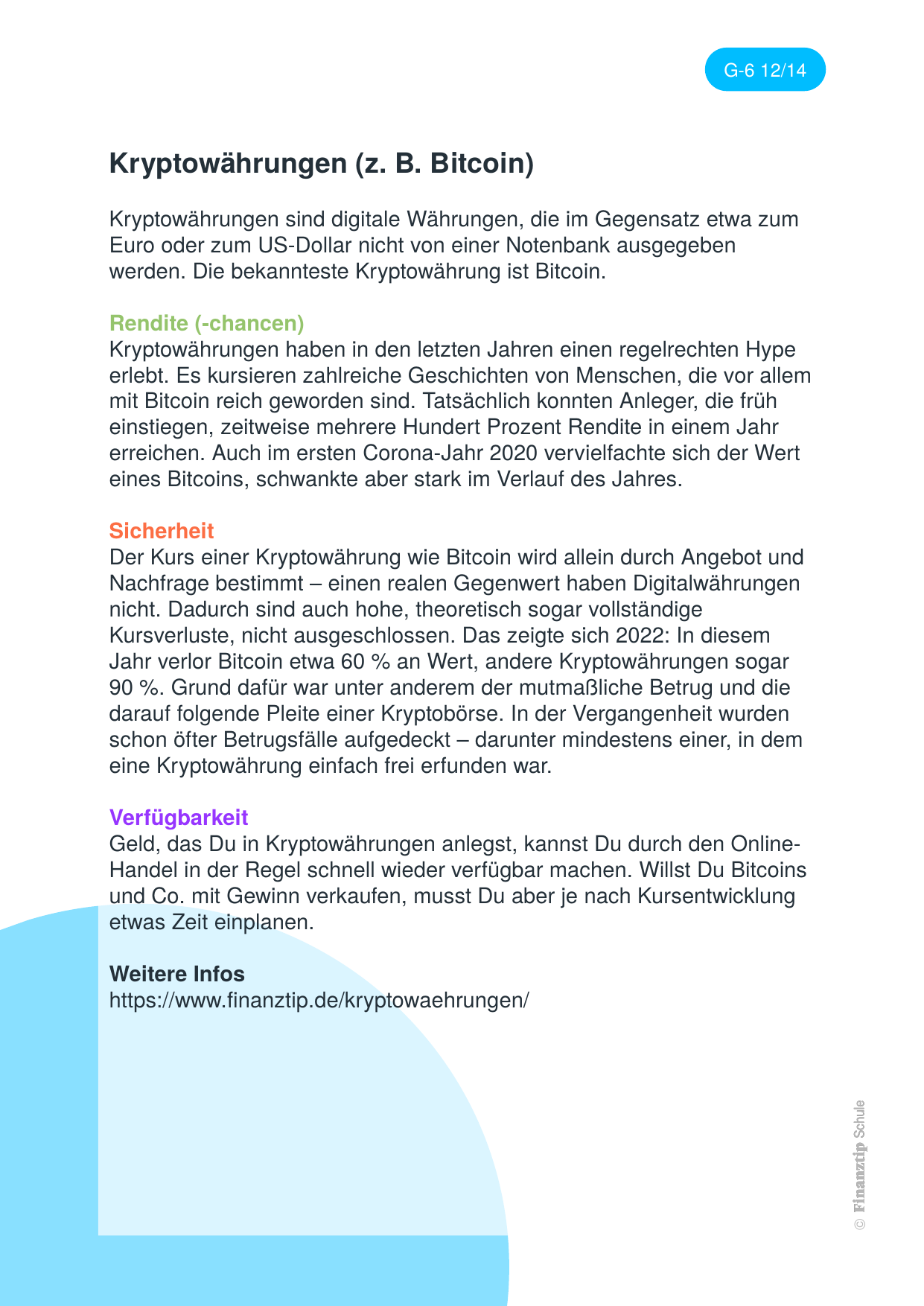

Kryptowährungen (z. B. Bitcoin)

Kryptowährungen sind digitale Währungen, die im Gegensatz etwa zum Euro oder zum US-Dollar nicht von einer Notenbank ausgegeben werden. Die bekannteste Kryptowährung ist Bitcoin.

Rendite (-chancen)
Kryptowährungen haben in den letzten Jahren einen regelrechten Hype erlebt. Es kursieren zahlreiche Geschichten von Menschen, die vor allem mit Bitcoin reich geworden sind. Tatsächlich konnten Anleger, die früh einstiegen, zeitweise mehrere Hundert Prozent Rendite in einem Jahr erreichen. Auch im ersten Corona-Jahr 2020 vervielfachte sich der Wert eines Bitcoins, schwankte aber stark im Verlauf des Jahres.

Sicherheit
Der Kurs einer Kryptowährung wie Bitcoin wird allein durch Angebot und Nachfrage bestimmt – einen realen Gegenwert haben Digitalwährungen nicht. Dadurch sind auch hohe, theoretisch sogar vollständige Kursverluste, nicht ausgeschlossen. Das zeigte sich 2022: In diesem Jahr verlor Bitcoin etwa 60 % an Wert, andere Kryptowährungen sogar 90 %. Grund dafür war unter anderem der mutmaßliche Betrug und die darauf folgende Pleite einer Kryptobörse. In der Vergangenheit wurden schon öfter Betrugsfälle aufgedeckt – darunter mindestens einer, in dem eine Kryptowährung einfach frei erfunden war.

Verfügbarkeit
Geld, das Du in Kryptowährungen anlegst, kannst Du durch den Online-Handel in der Regel schnell wieder verfügbar machen. Willst Du Bitcoins und Co. mit Gewinn verkaufen, musst Du aber je nach Kursentwicklung etwas Zeit einplanen.

Weitere Infos
https://www.finanztip.de/kryptowaehrungen/